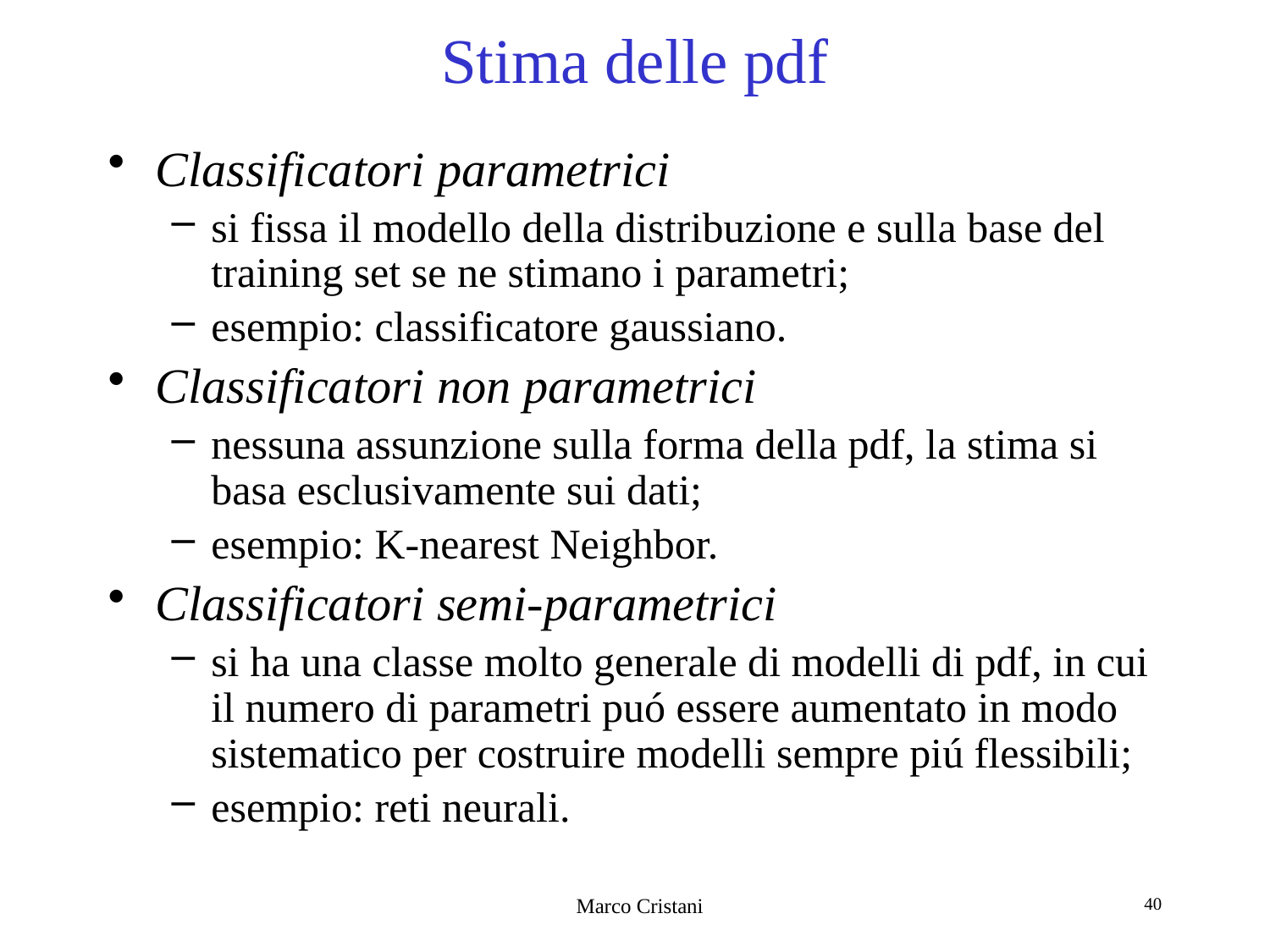

# Stima delle pdf
Classificatori parametrici
si fissa il modello della distribuzione e sulla base del training set se ne stimano i parametri;
esempio: classificatore gaussiano.
Classificatori non parametrici
nessuna assunzione sulla forma della pdf, la stima si basa esclusivamente sui dati;
esempio: K-nearest Neighbor.
Classificatori semi-parametrici
si ha una classe molto generale di modelli di pdf, in cui il numero di parametri puó essere aumentato in modo sistematico per costruire modelli sempre piú flessibili;
esempio: reti neurali.
Marco Cristani
40